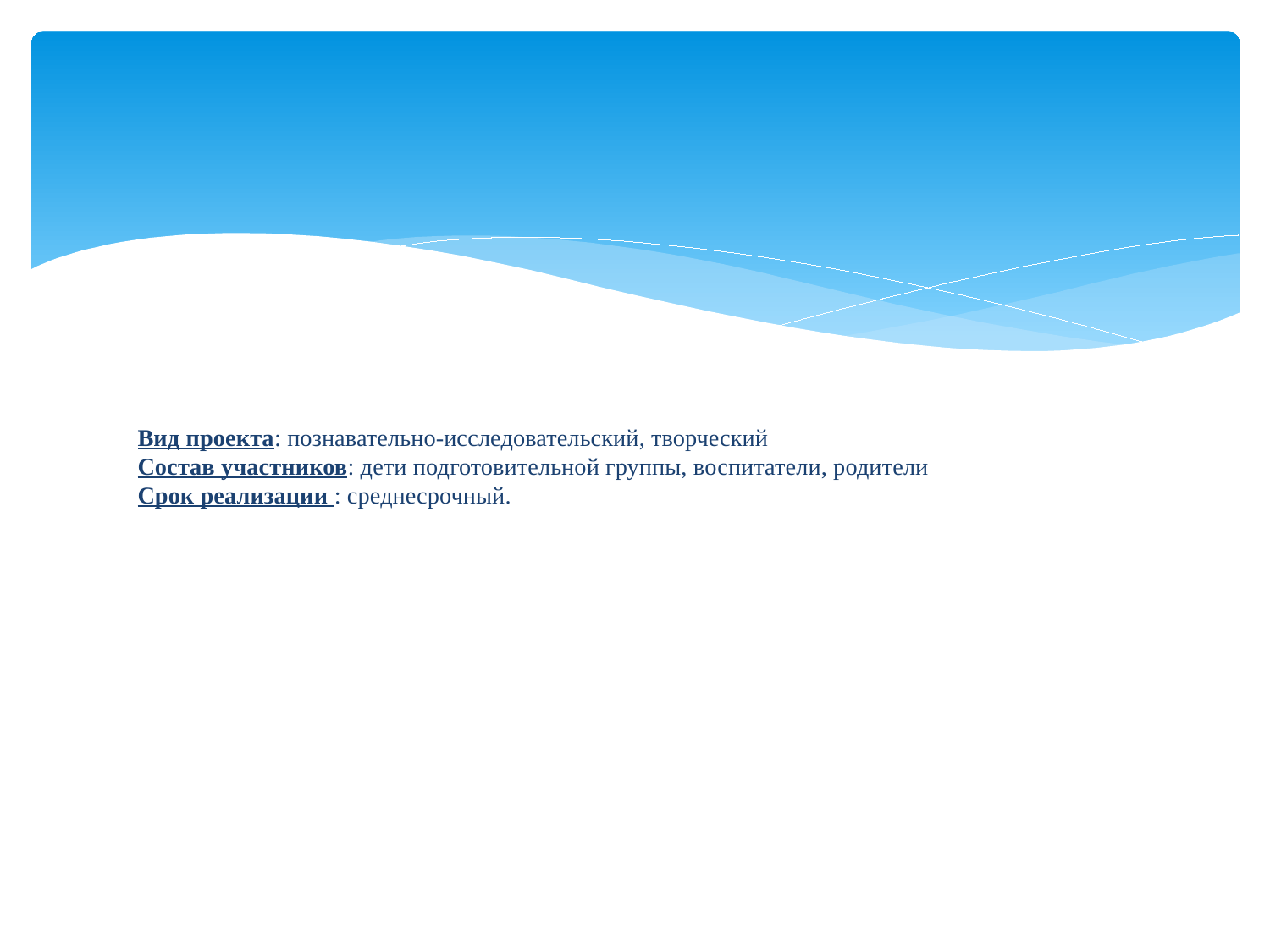

# Вид проекта: познавательно-исследовательский, творческий Состав участников: дети подготовительной группы, воспитатели, родители Срок реализации : среднесрочный.